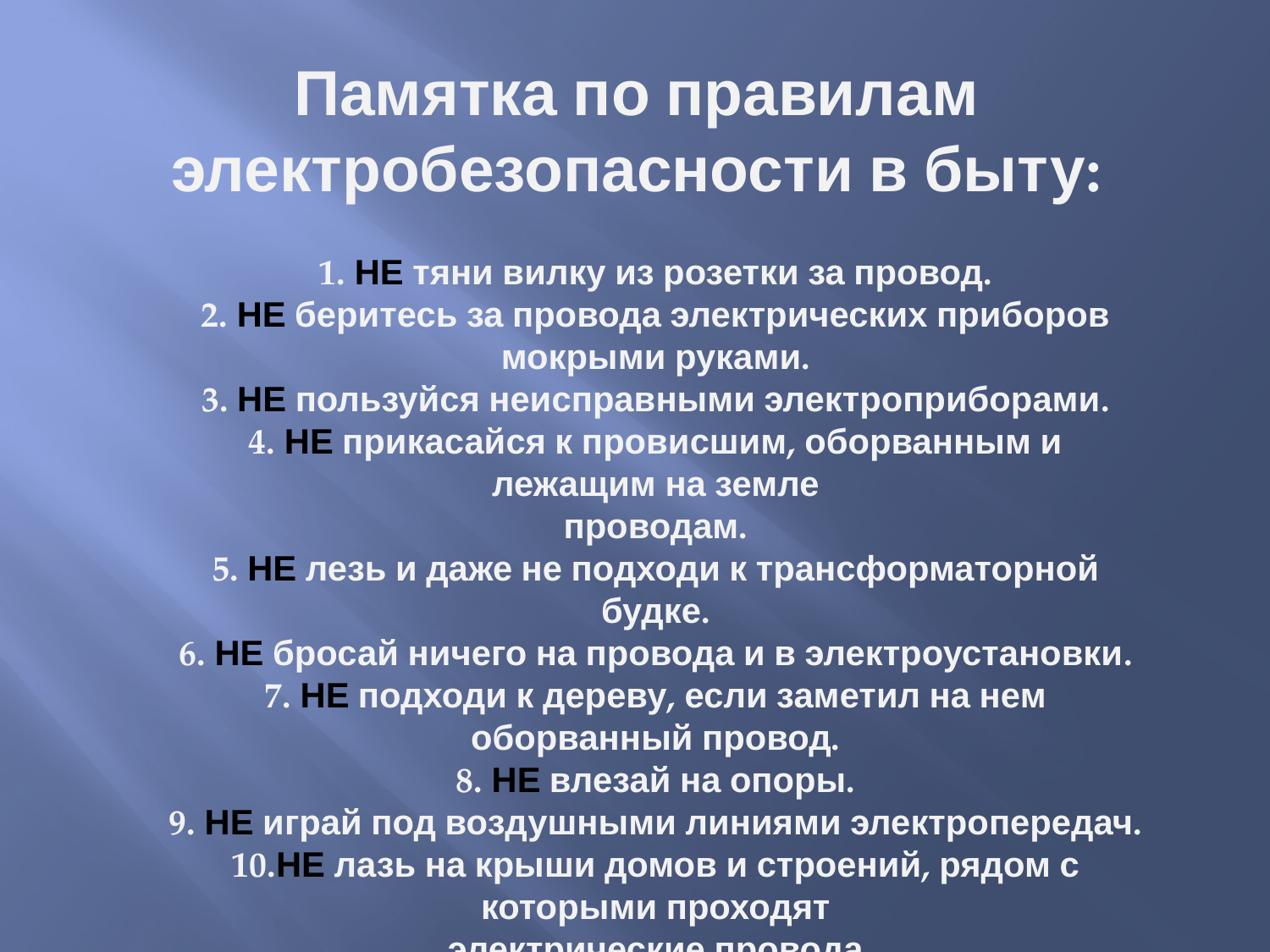

Памятка по правилам электробезопасности в быту:
1. НЕ тяни вилку из розетки за провод.
2. НЕ беритесь за провода электрических приборов мокрыми руками.
3. НЕ пользуйся неисправными электроприборами.
4. НЕ прикасайся к провисшим, оборванным и лежащим на земле
проводам.
5. НЕ лезь и даже не подходи к трансформаторной будке.
6. НЕ бросай ничего на провода и в электроустановки.
7. НЕ подходи к дереву, если заметил на нем оборванный провод.
8. НЕ влезай на опоры.
9. НЕ играй под воздушными линиями электропередач.
10.НЕ лазь на крыши домов и строений, рядом с которыми проходят
электрические провода